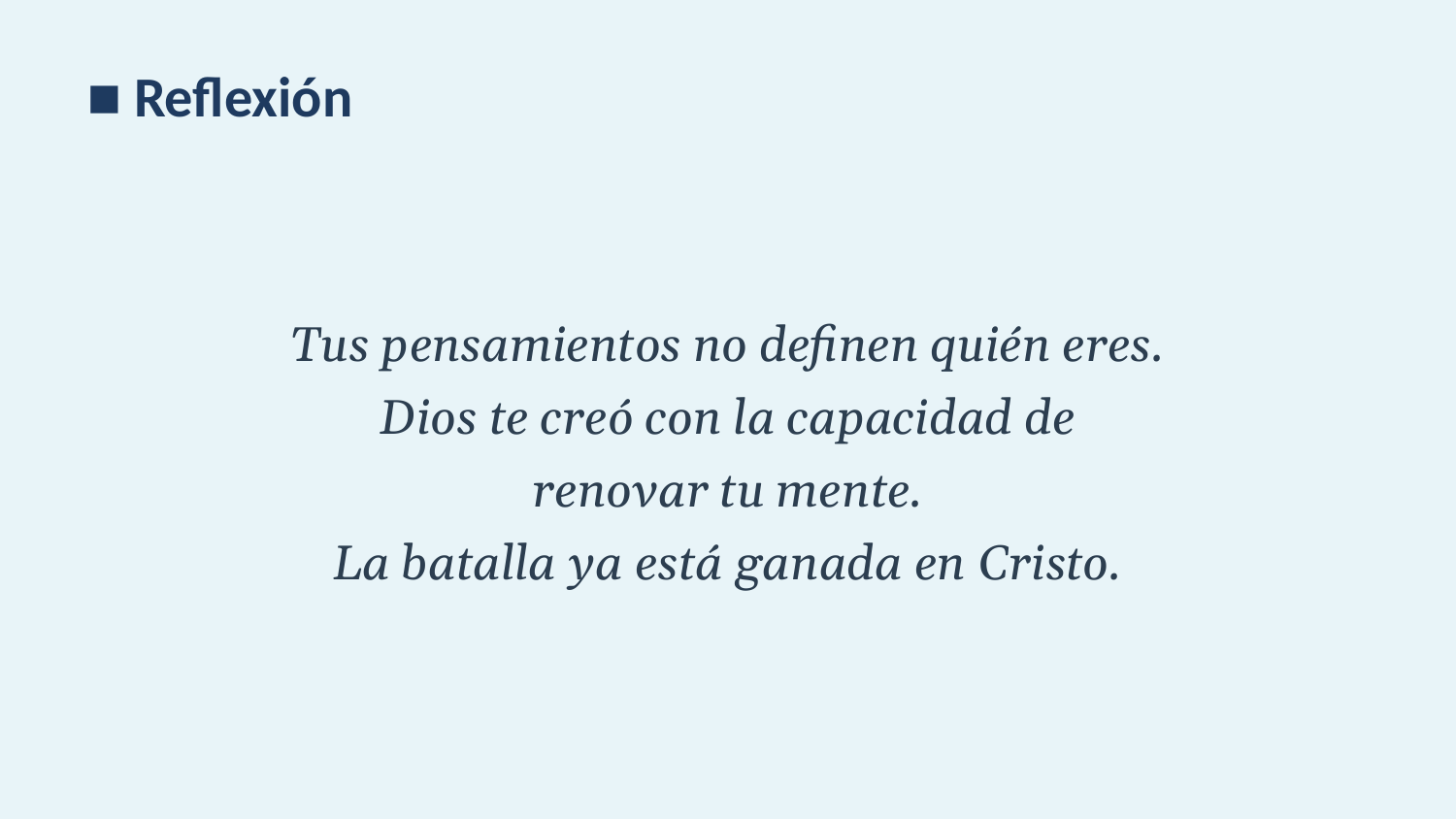

■ Reflexión
Tus pensamientos no definen quién eres.
Dios te creó con la capacidad de
renovar tu mente.
La batalla ya está ganada en Cristo.